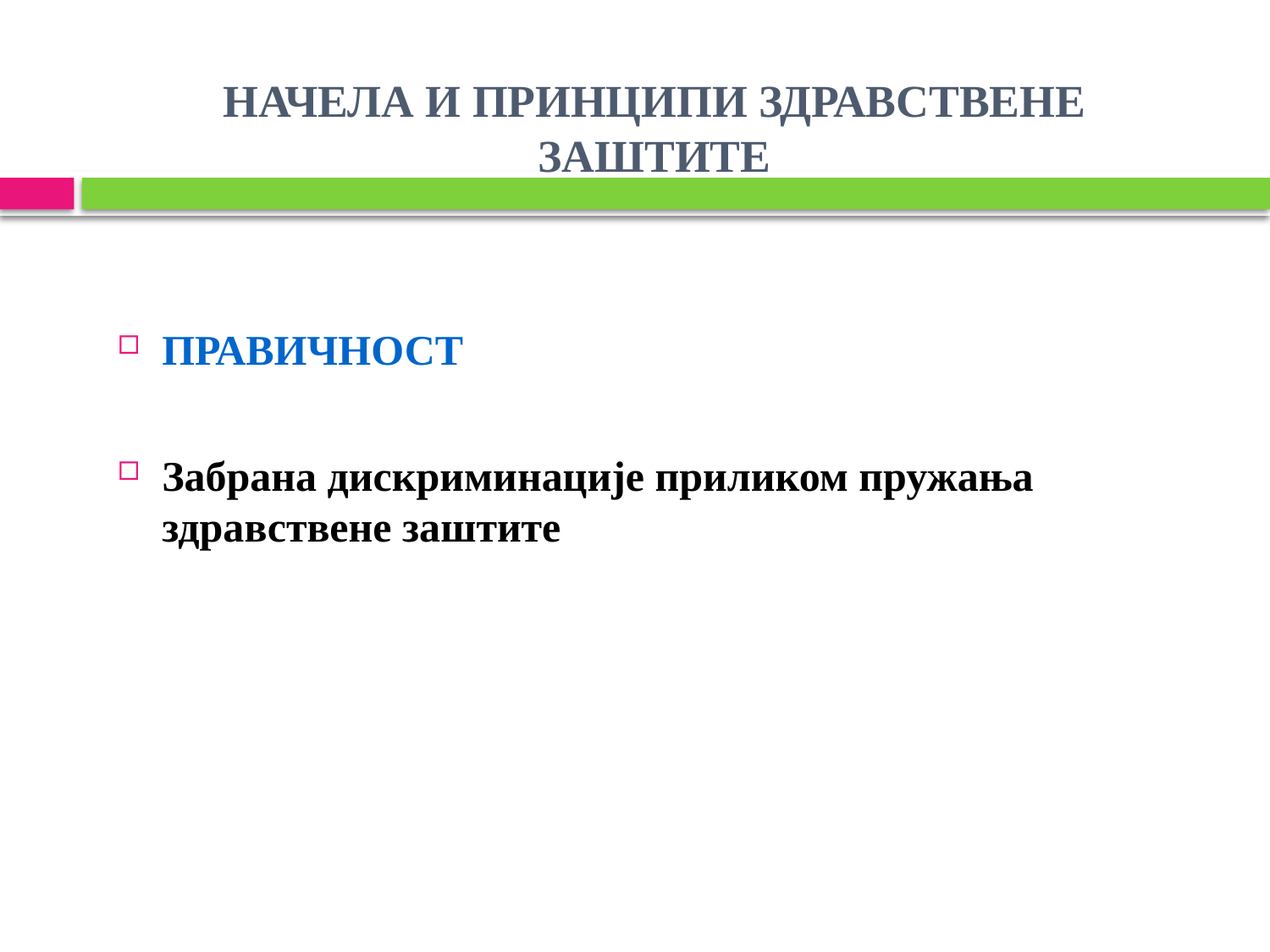

# НАЧЕЛА И ПРИНЦИПИ ЗДРАВСТВЕНЕ ЗАШТИТЕ
ПРАВИЧНОСТ

Забрана дискриминације приликом пружања здравствене заштите